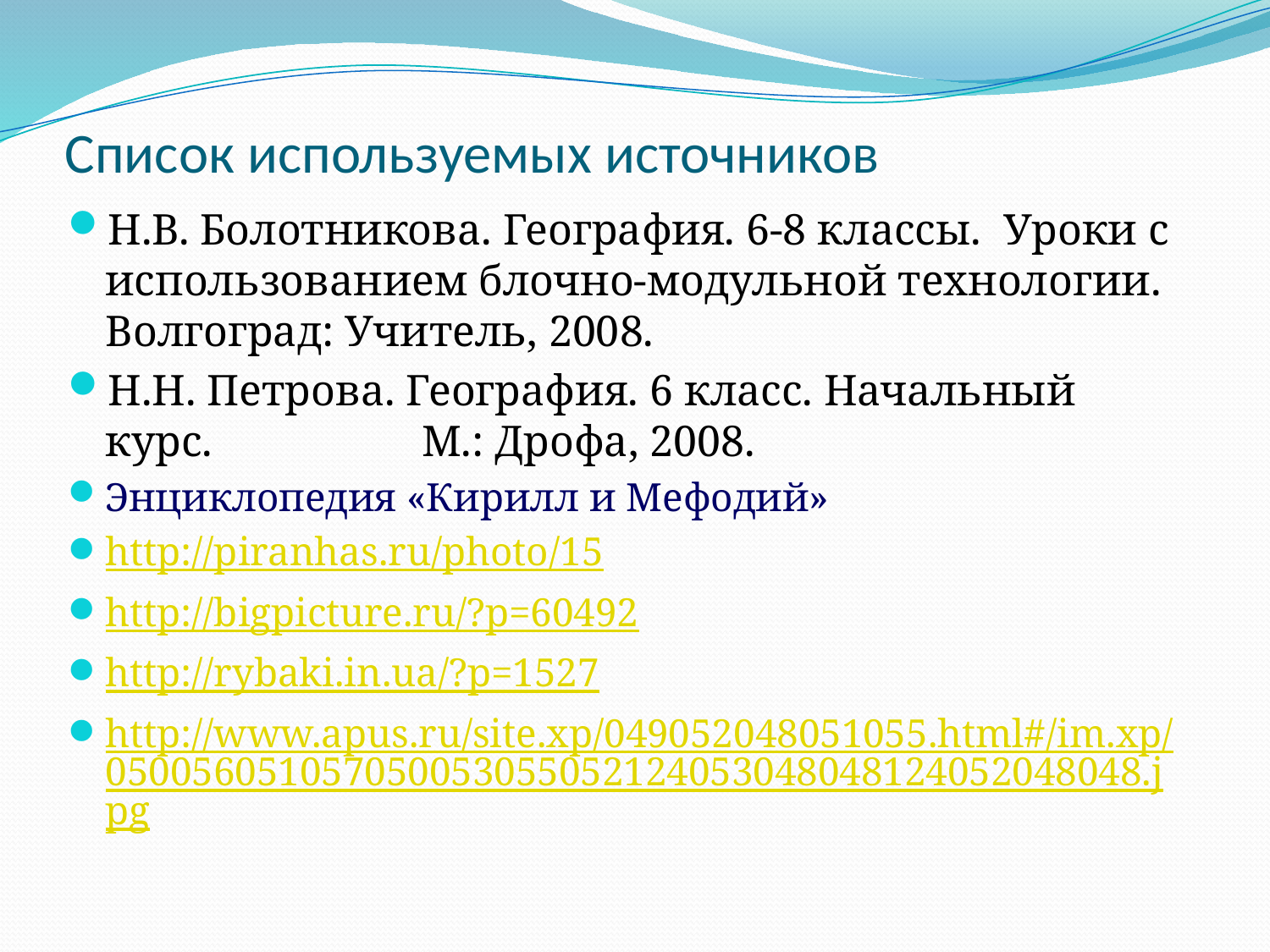

# Список используемых источников
Н.В. Болотникова. География. 6-8 классы.  Уроки с использованием блочно-модульной технологии. Волгоград: Учитель, 2008.
Н.Н. Петрова. География. 6 класс. Начальный курс.                   М.: Дрофа, 2008.
Энциклопедия «Кирилл и Мефодий»
http://piranhas.ru/photo/15
http://bigpicture.ru/?p=60492
http://rybaki.in.ua/?p=1527
http://www.apus.ru/site.xp/049052048051055.html#/im.xp/050056051057050053055052124053048048124052048048.jpg